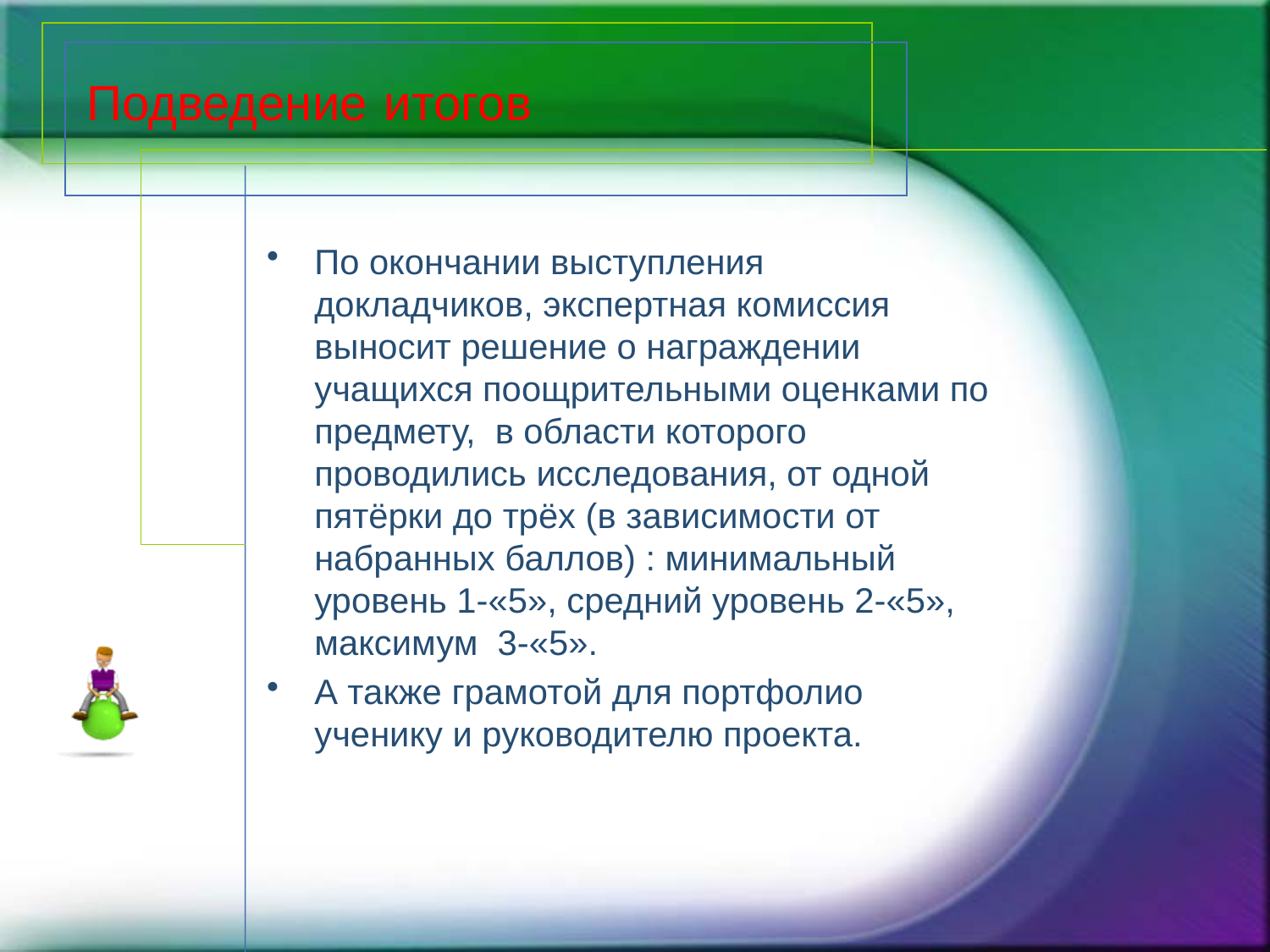

# Подведение итогов
По окончании выступления докладчиков, экспертная комиссия выносит решение о награждении  учащихся поощрительными оценками по предмету,  в области которого проводились исследования, от одной пятёрки до трёх (в зависимости от набранных баллов) : минимальный уровень 1-«5», средний уровень 2-«5», максимум  3-«5».
А также грамотой для портфолио ученику и руководителю проекта.